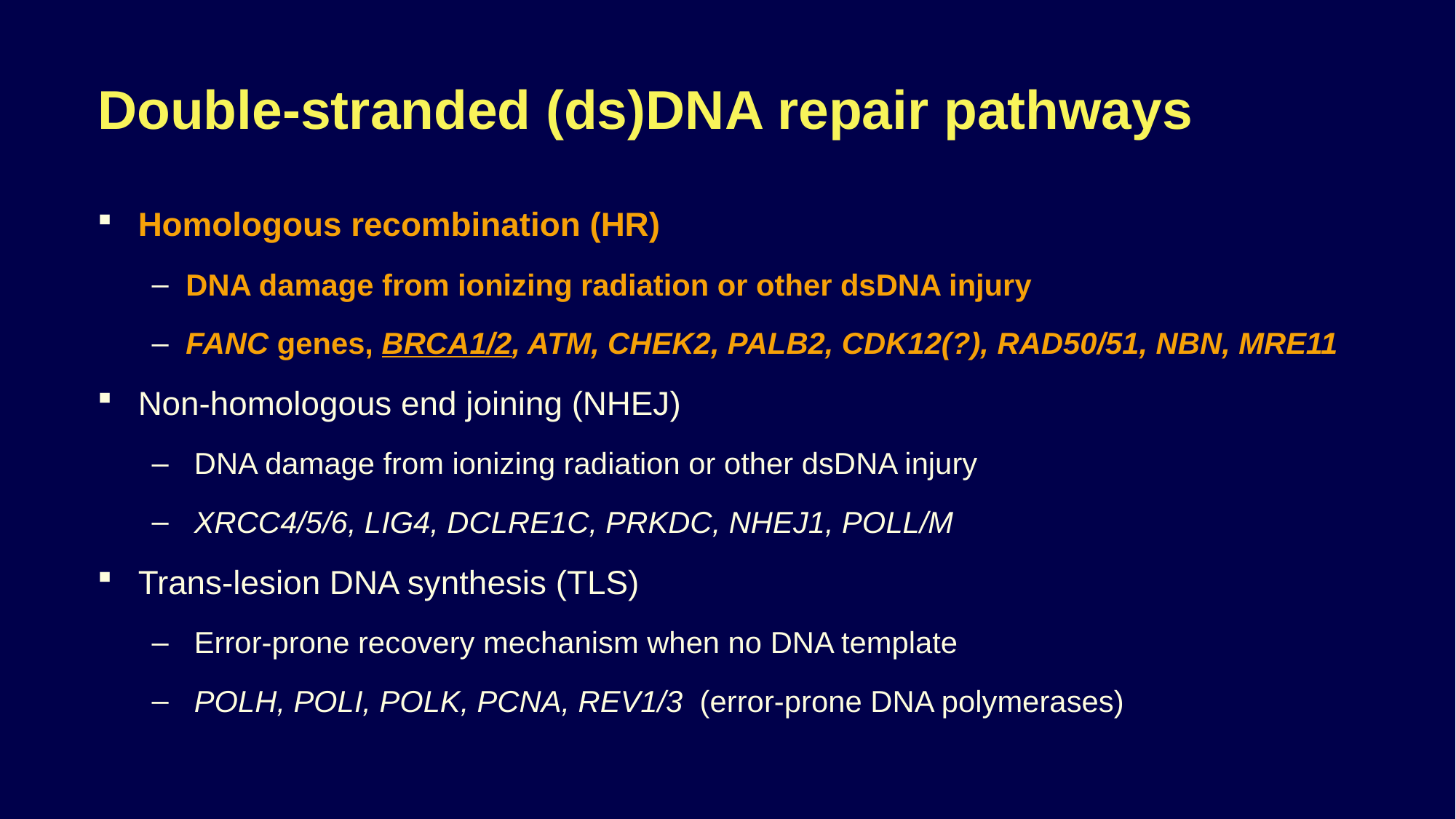

# Double-stranded (ds)DNA repair pathways
Homologous recombination (HR)
DNA damage from ionizing radiation or other dsDNA injury
FANC genes, BRCA1/2, ATM, CHEK2, PALB2, CDK12(?), RAD50/51, NBN, MRE11
Non-homologous end joining (NHEJ)
 DNA damage from ionizing radiation or other dsDNA injury
 XRCC4/5/6, LIG4, DCLRE1C, PRKDC, NHEJ1, POLL/M
Trans-lesion DNA synthesis (TLS)
 Error-prone recovery mechanism when no DNA template
 POLH, POLI, POLK, PCNA, REV1/3  (error-prone DNA polymerases)